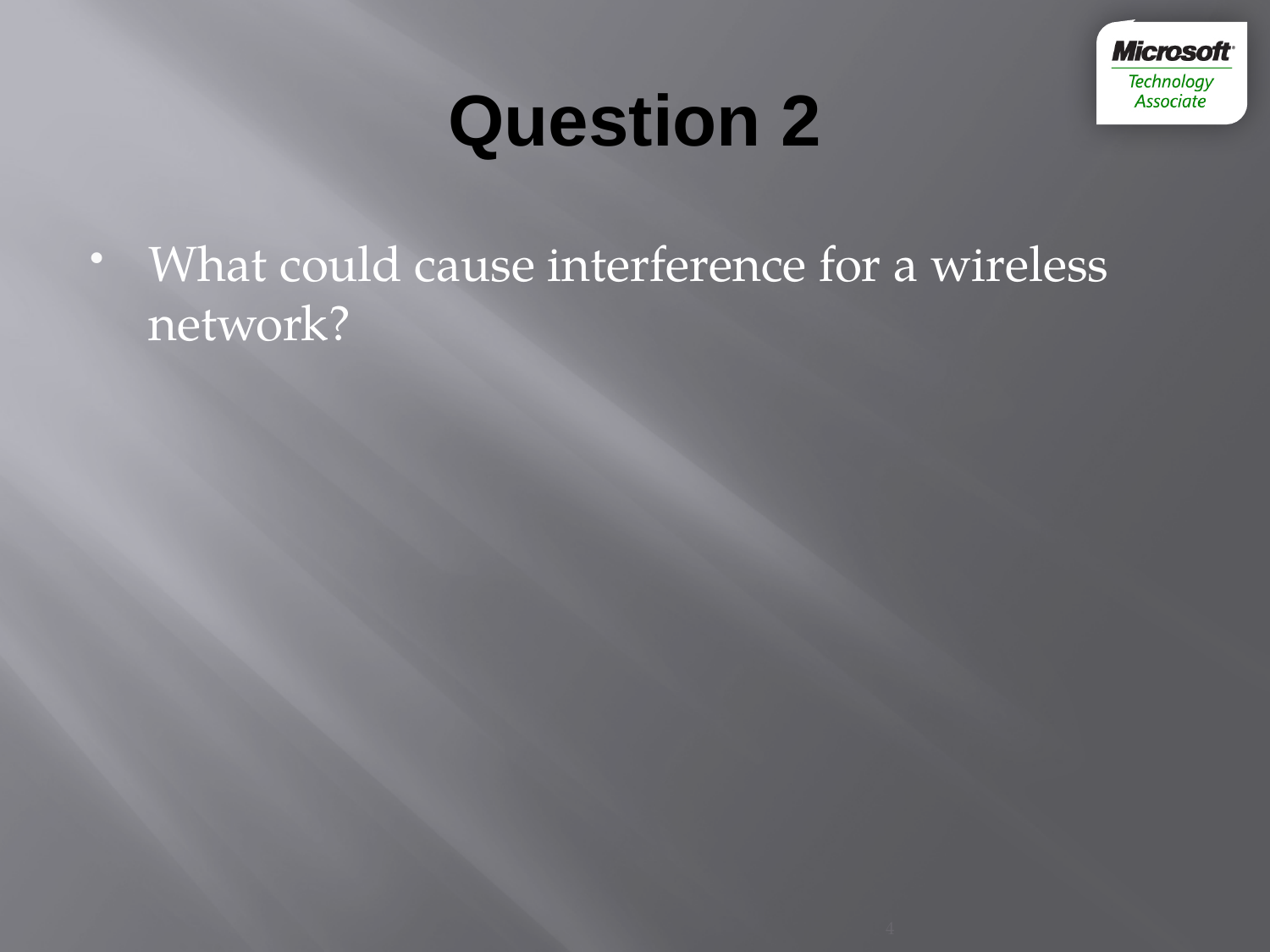

# Question 2
What could cause interference for a wireless network?

4